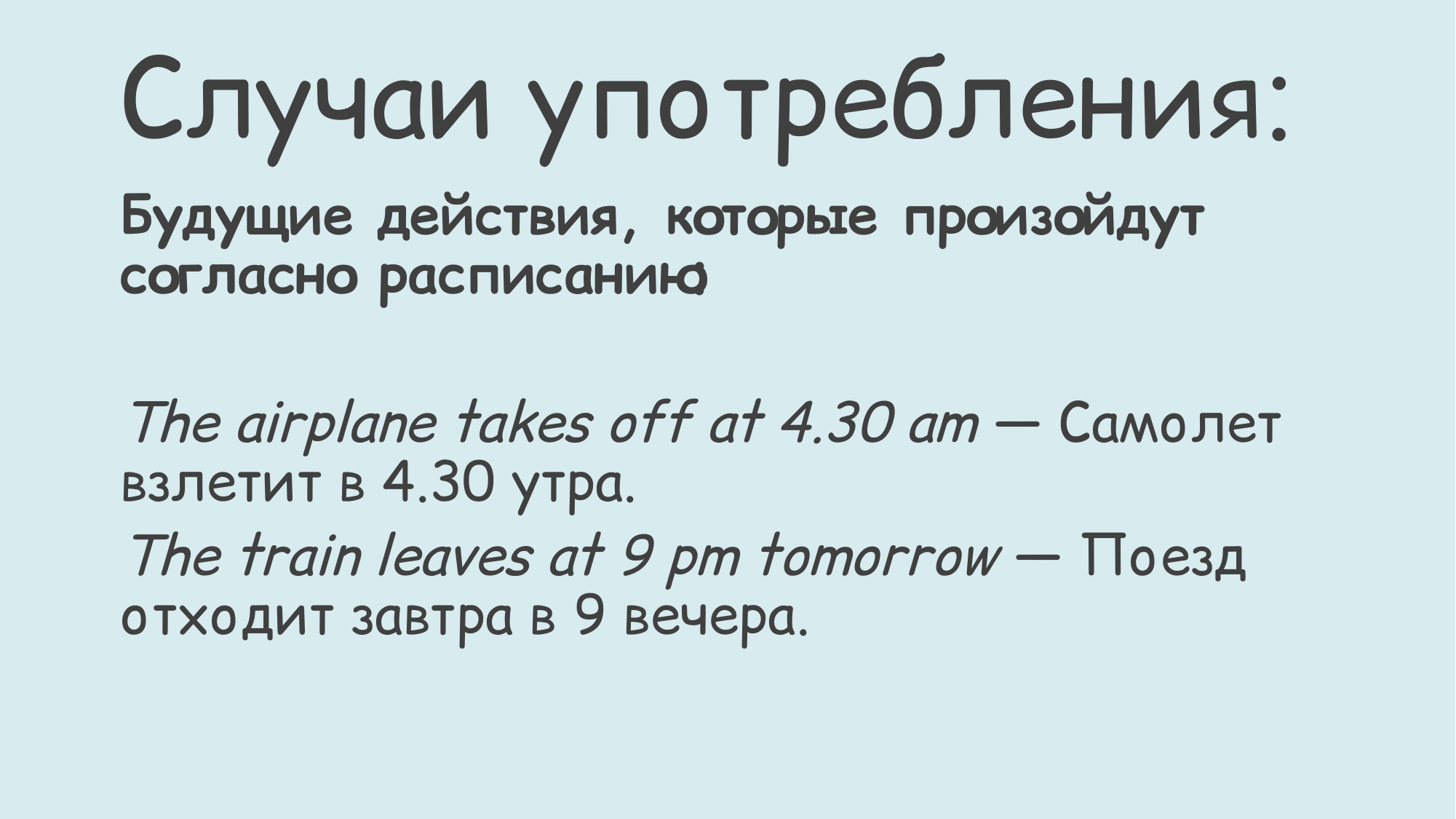

# Случаи употребления:
Будущие действия, которые произойдут согласно расписанию:

The airplane takes off at 4.30 am — Самолет взлетит в 4.30 утра.
The train leaves at 9 pm tomorrow — Поезд отходит завтра в 9 вечера.